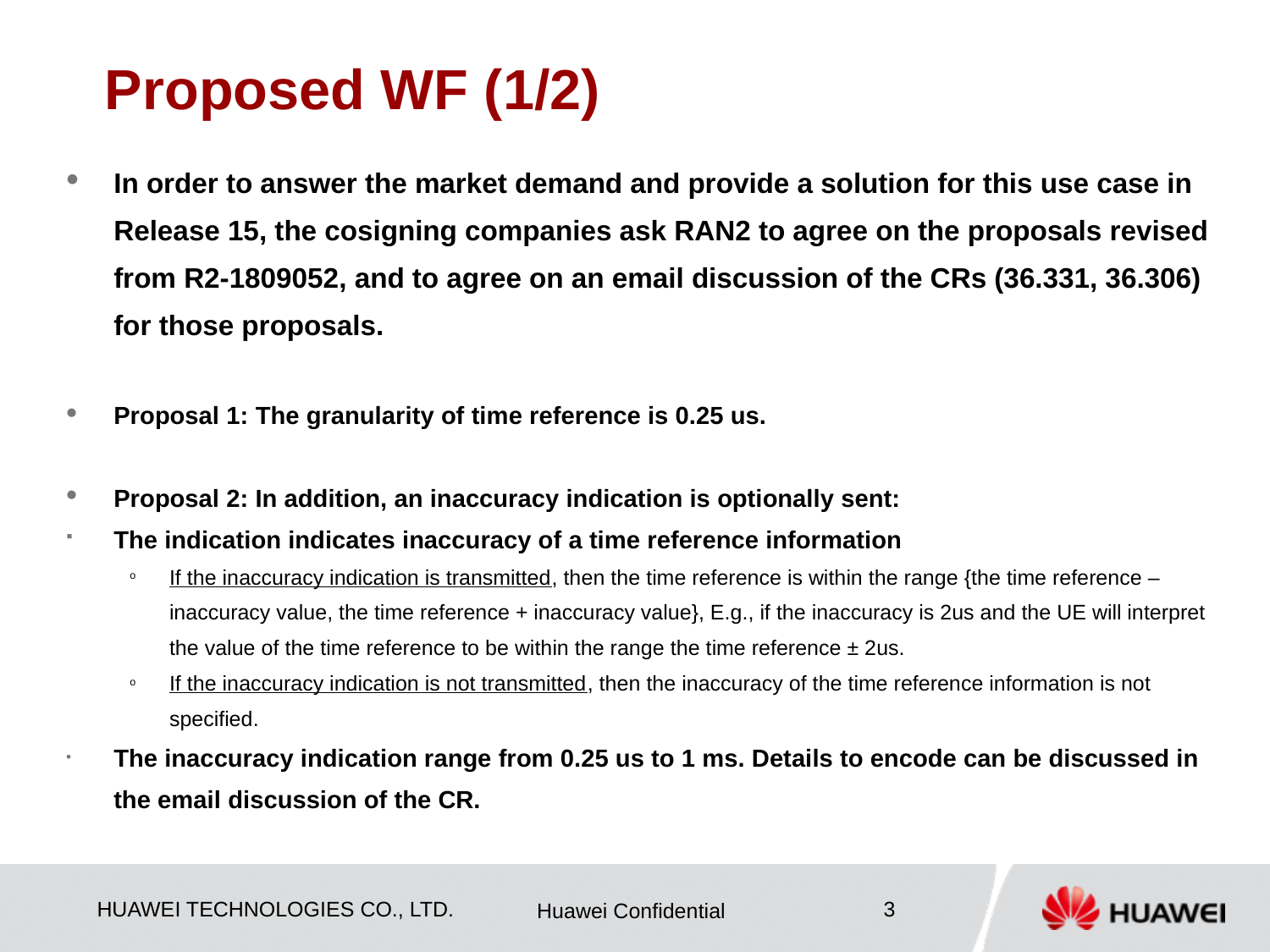

# Proposed WF (1/2)
In order to answer the market demand and provide a solution for this use case in Release 15, the cosigning companies ask RAN2 to agree on the proposals revised from R2-1809052, and to agree on an email discussion of the CRs (36.331, 36.306) for those proposals.

Proposal 1: The granularity of time reference is 0.25 us.

Proposal 2: In addition, an inaccuracy indication is optionally sent:
The indication indicates inaccuracy of a time reference information
If the inaccuracy indication is transmitted, then the time reference is within the range {the time reference – inaccuracy value, the time reference + inaccuracy value}, E.g., if the inaccuracy is 2us and the UE will interpret the value of the time reference to be within the range the time reference ± 2us.
If the inaccuracy indication is not transmitted, then the inaccuracy of the time reference information is not specified.
The inaccuracy indication range from 0.25 us to 1 ms. Details to encode can be discussed in the email discussion of the CR.